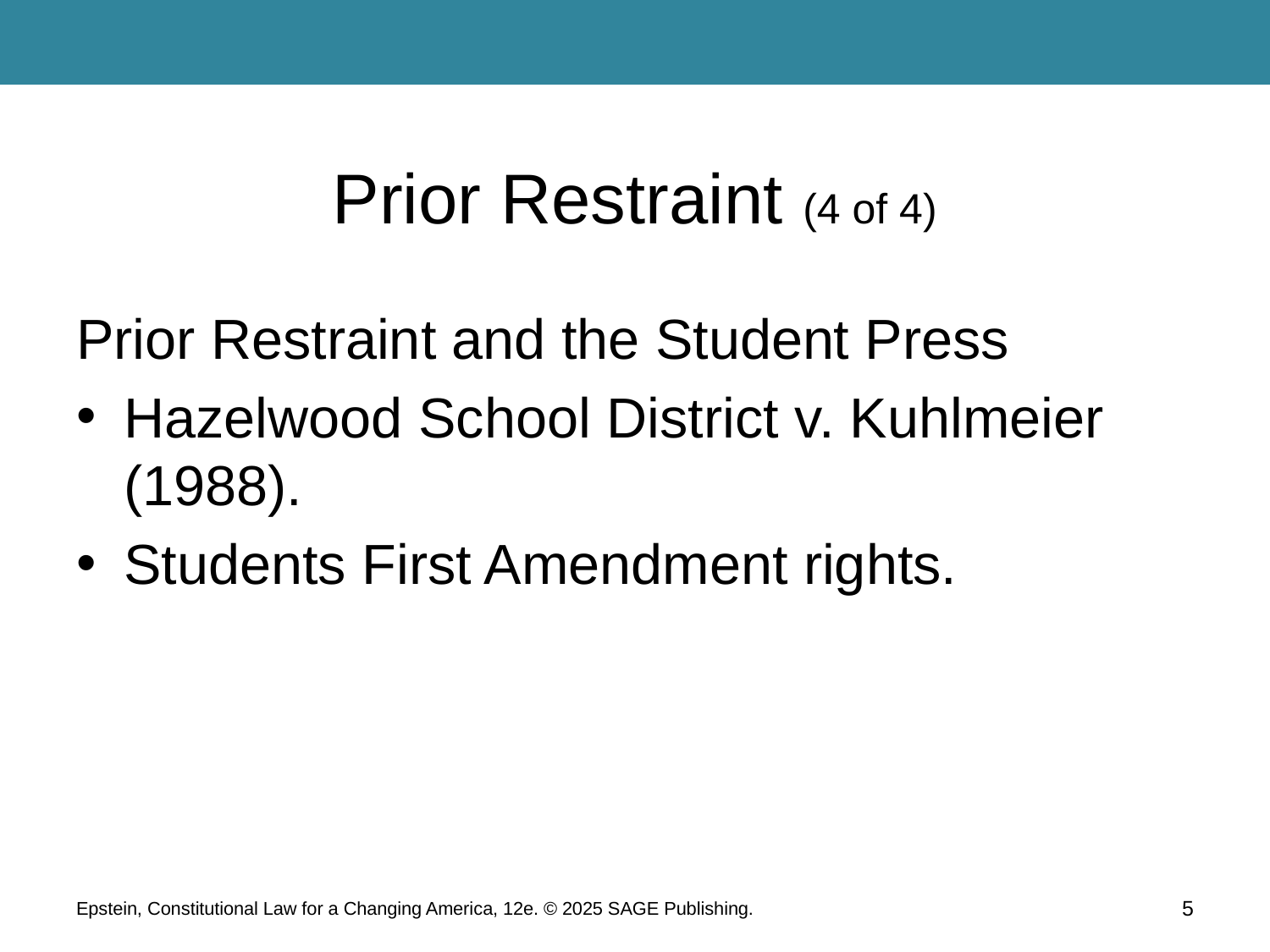

# Prior Restraint (4 of 4)
Prior Restraint and the Student Press
Hazelwood School District v. Kuhlmeier (1988).
Students First Amendment rights.
Epstein, Constitutional Law for a Changing America, 12e. © 2025 SAGE Publishing.
5